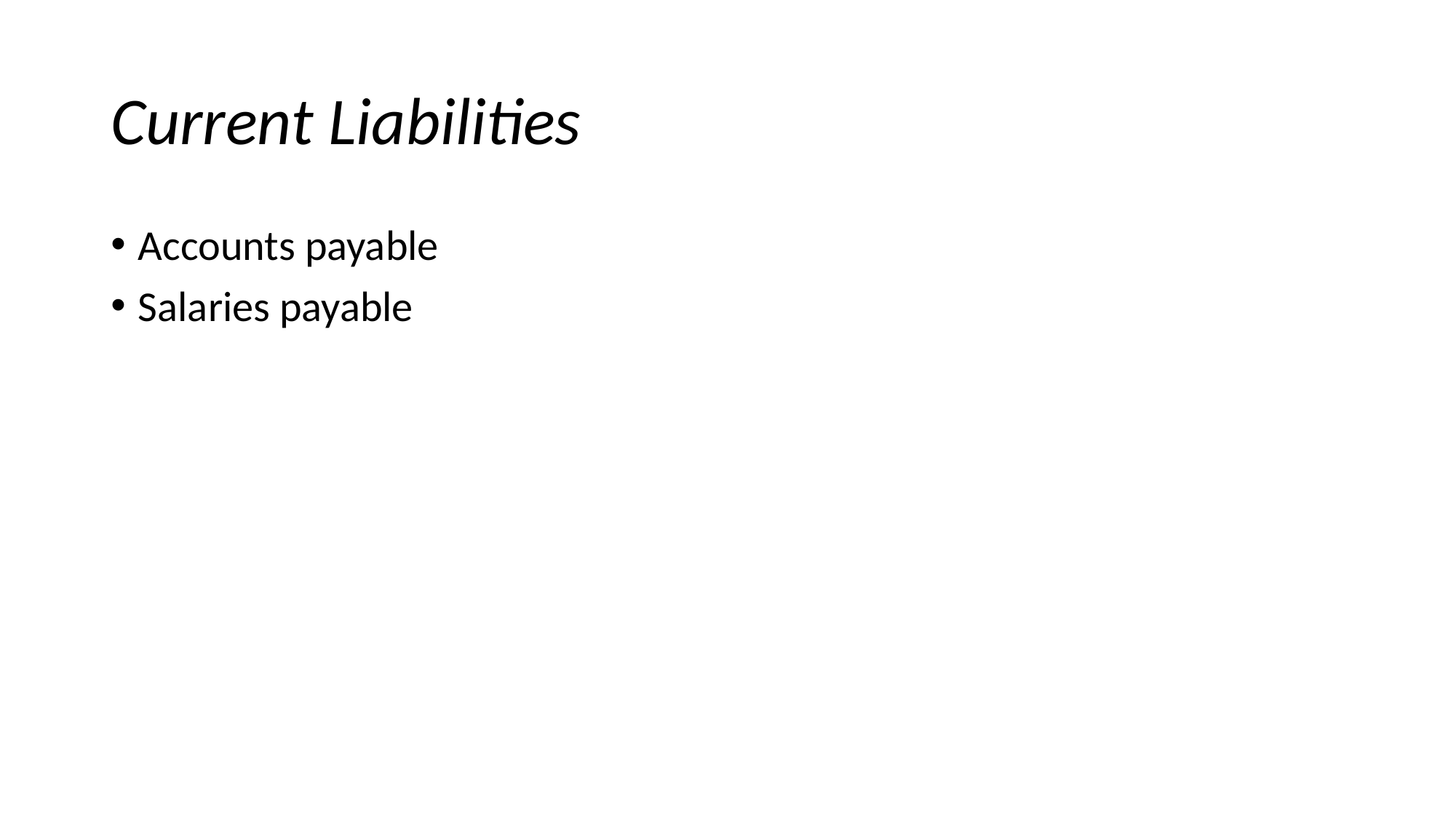

# Current Liabilities
Accounts payable
Salaries payable